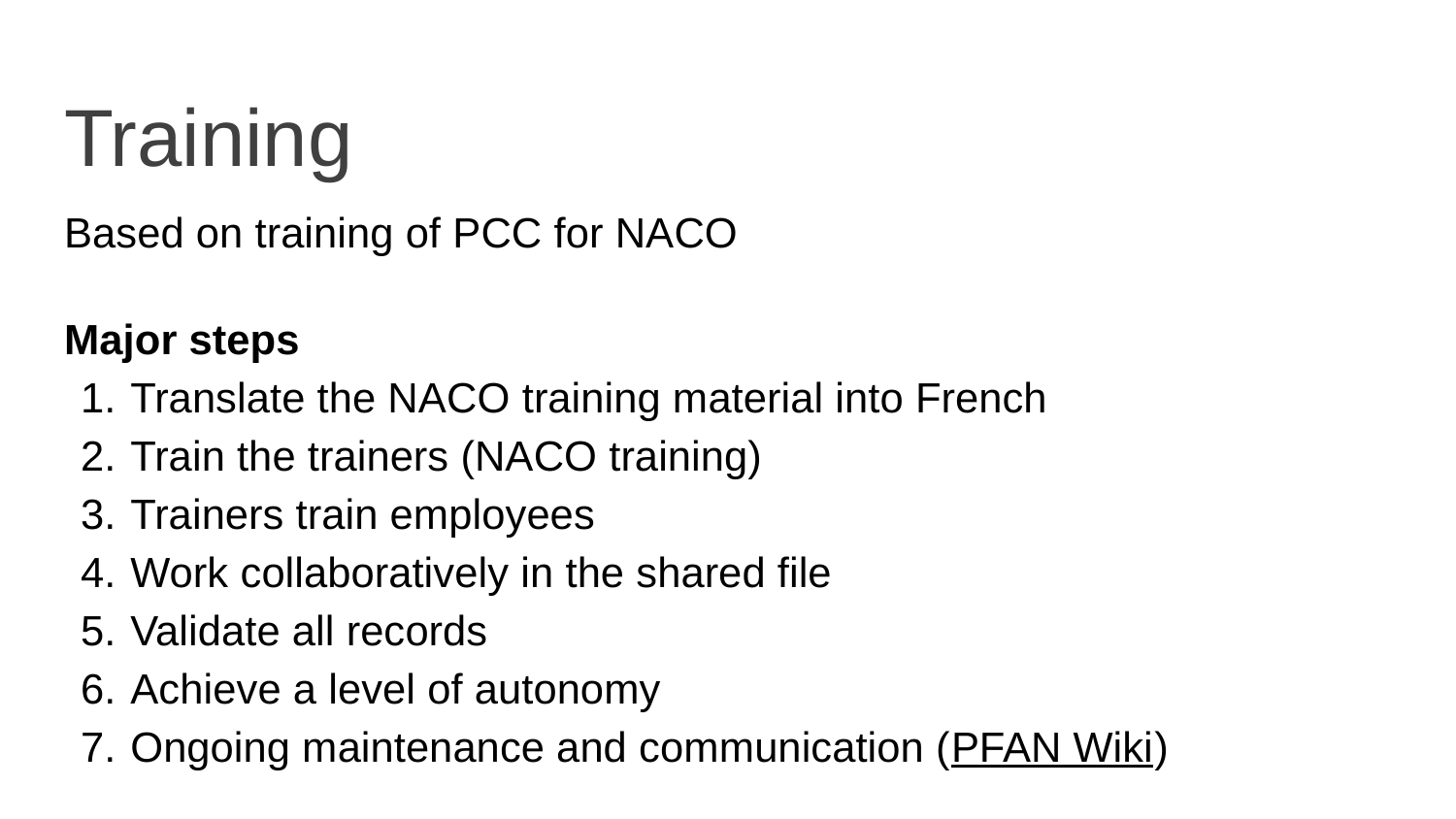

# Training
Based on training of PCC for NACO

Major steps
Translate the NACO training material into French
Train the trainers (NACO training)
Trainers train employees
Work collaboratively in the shared file
Validate all records
Achieve a level of autonomy
Ongoing maintenance and communication (PFAN Wiki)